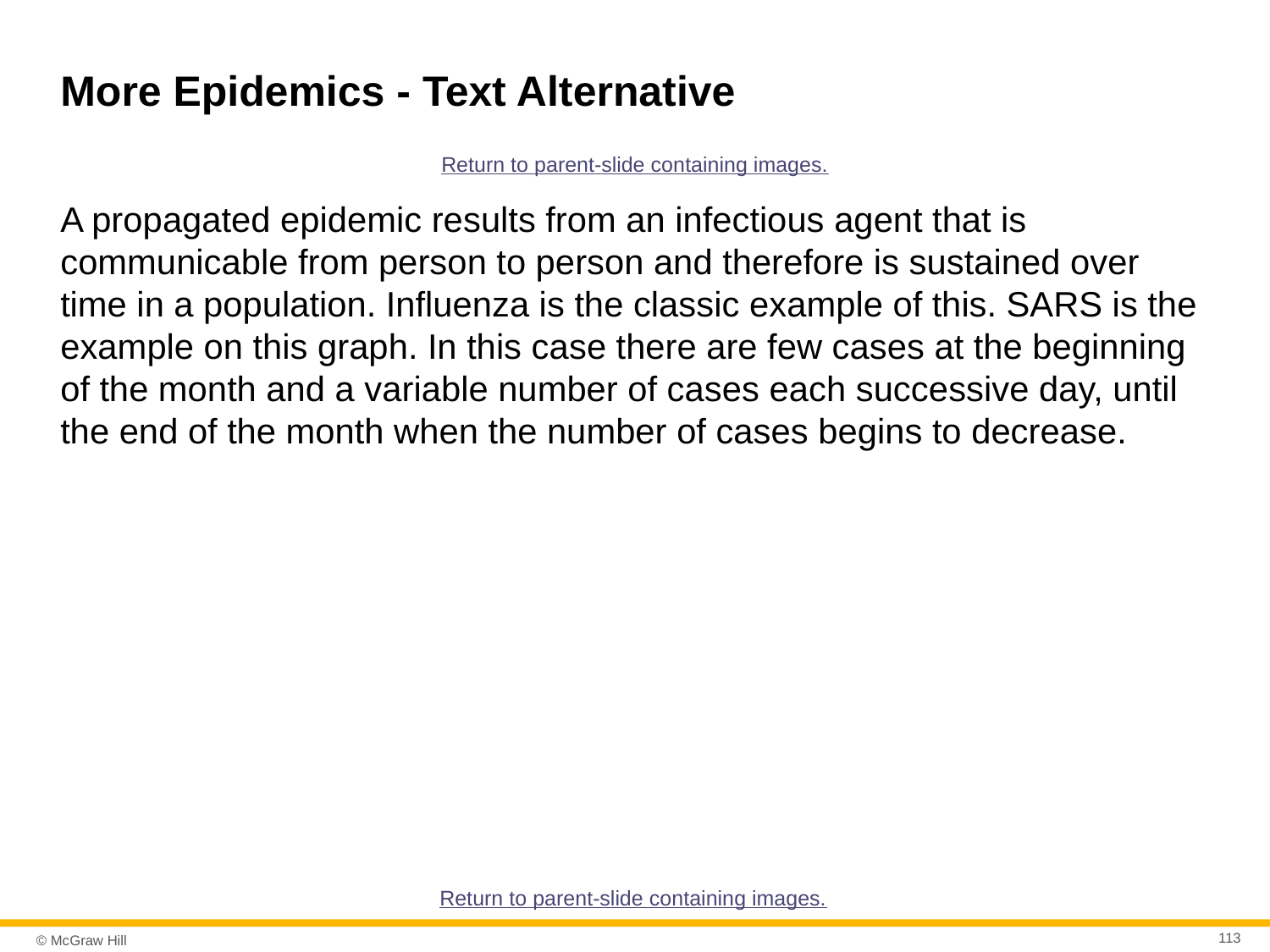

# More Epidemics - Text Alternative
Return to parent-slide containing images.
A propagated epidemic results from an infectious agent that is communicable from person to person and therefore is sustained over time in a population. Influenza is the classic example of this. SARS is the example on this graph. In this case there are few cases at the beginning of the month and a variable number of cases each successive day, until the end of the month when the number of cases begins to decrease.
Return to parent-slide containing images.